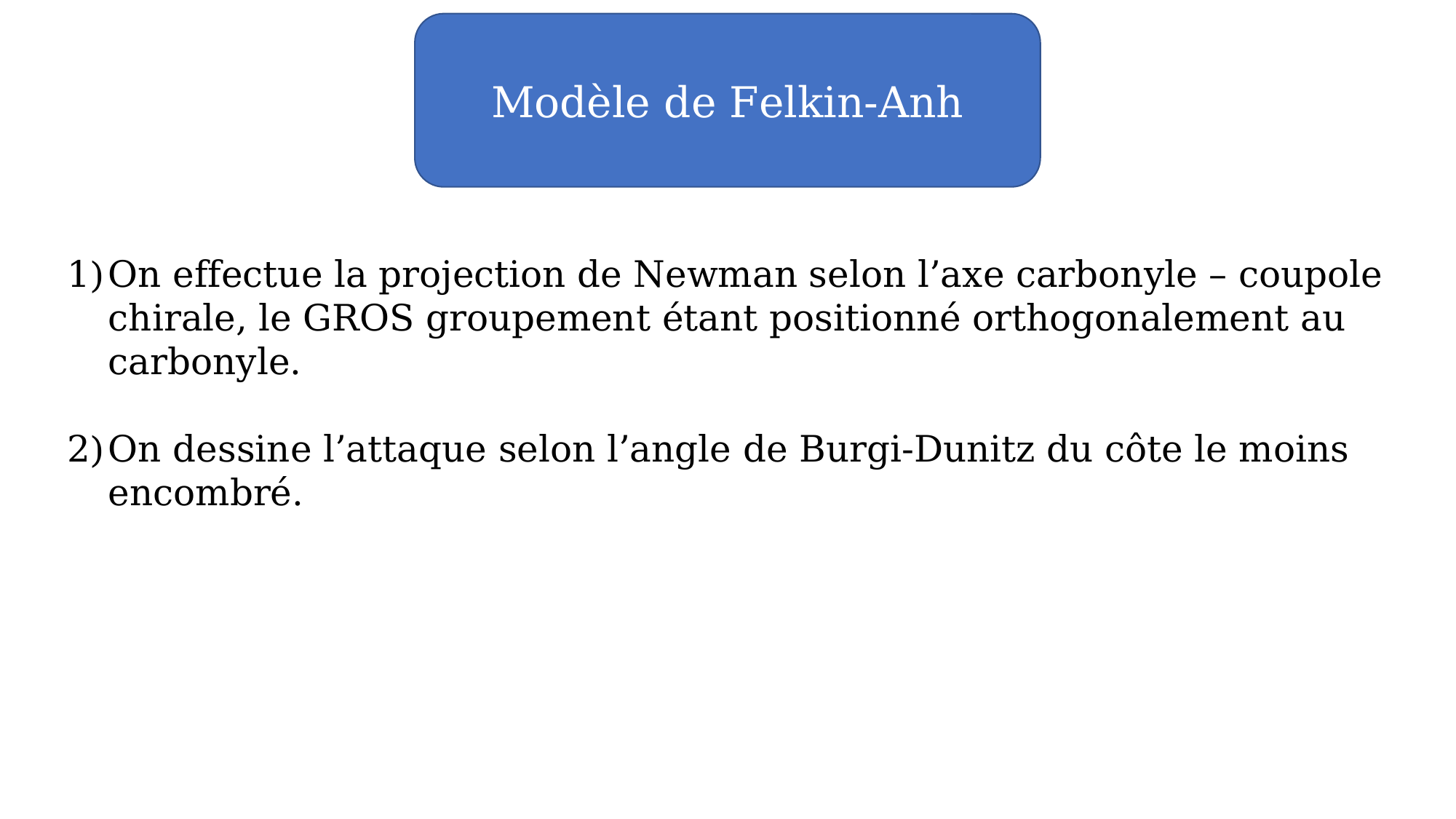

Modèle de Felkin-Anh
On effectue la projection de Newman selon l’axe carbonyle – coupole chirale, le GROS groupement étant positionné orthogonalement au carbonyle.

On dessine l’attaque selon l’angle de Burgi-Dunitz du côte le moins encombré.